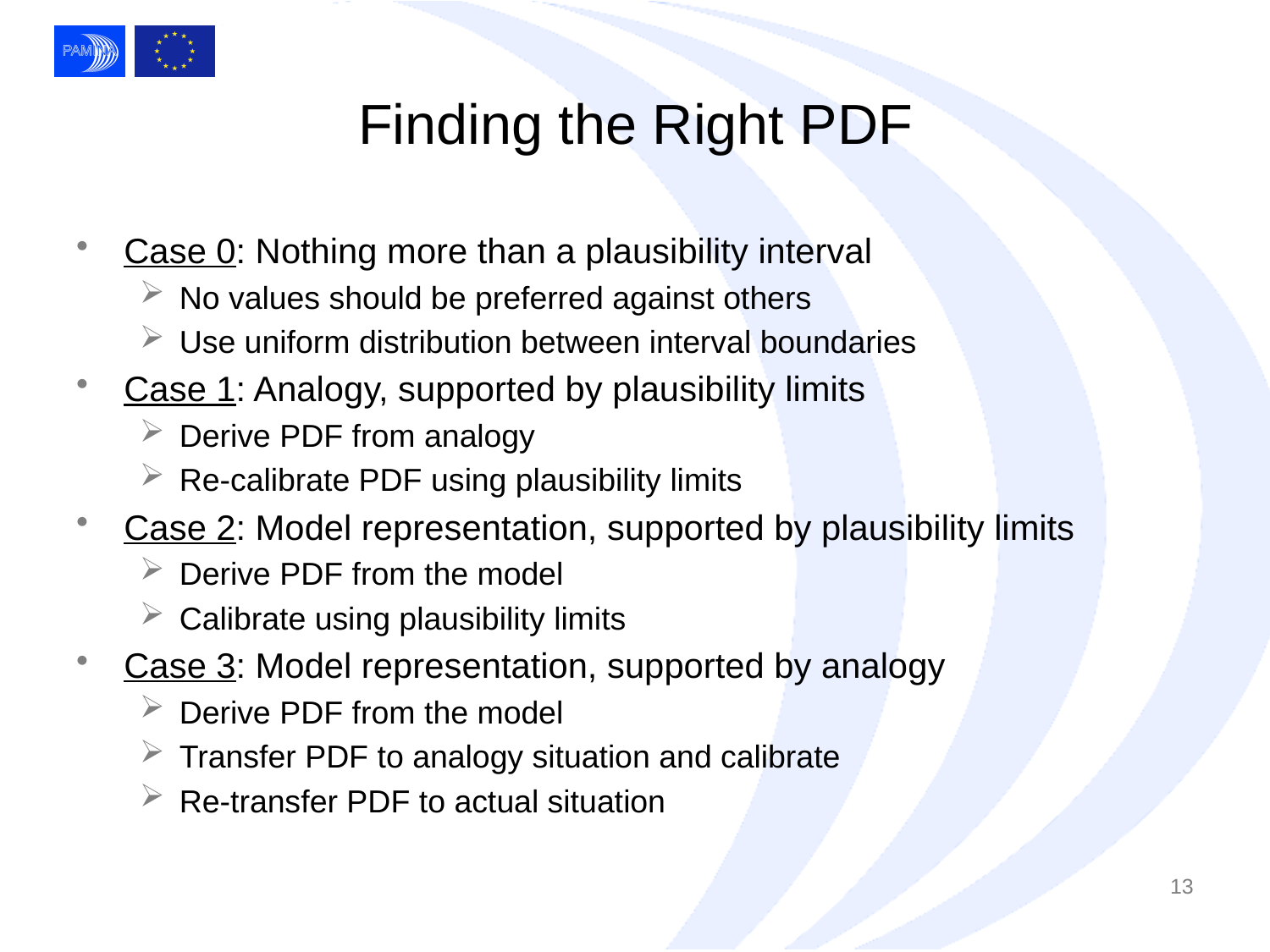

# Finding the Right PDF
Case 0: Nothing more than a plausibility interval
No values should be preferred against others
Use uniform distribution between interval boundaries
Case 1: Analogy, supported by plausibility limits
Derive PDF from analogy
Re-calibrate PDF using plausibility limits
Case 2: Model representation, supported by plausibility limits
Derive PDF from the model
Calibrate using plausibility limits
Case 3: Model representation, supported by analogy
Derive PDF from the model
Transfer PDF to analogy situation and calibrate
Re-transfer PDF to actual situation
13